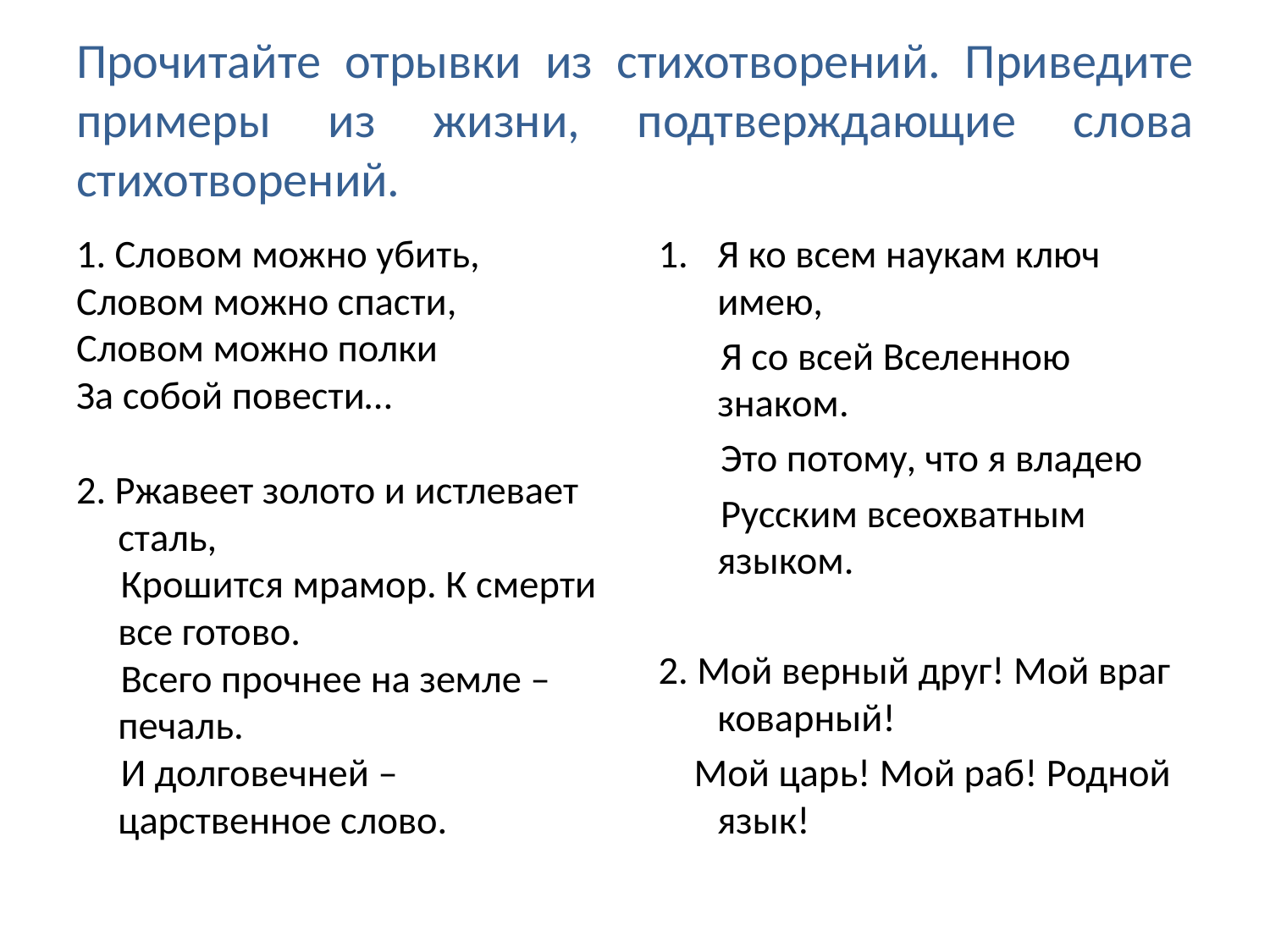

# Прочитайте отрывки из стихотворений. Приведите примеры из жизни, подтверждающие слова стихотворений.
1. Словом можно убить,
Словом можно спасти,
Словом можно полки
За собой повести…

2. Ржавеет золото и истлевает сталь,
     Крошится мрамор. К смерти все готово.
     Всего прочнее на земле – печаль.
     И долговечней – царственное слово.
Я ко всем наукам ключ имею,
       Я со всей Вселенною знаком.
       Это потому, что я владею
       Русским всеохватным языком.

2. Мой верный друг! Мой враг коварный!
    Мой царь! Мой раб! Родной язык!